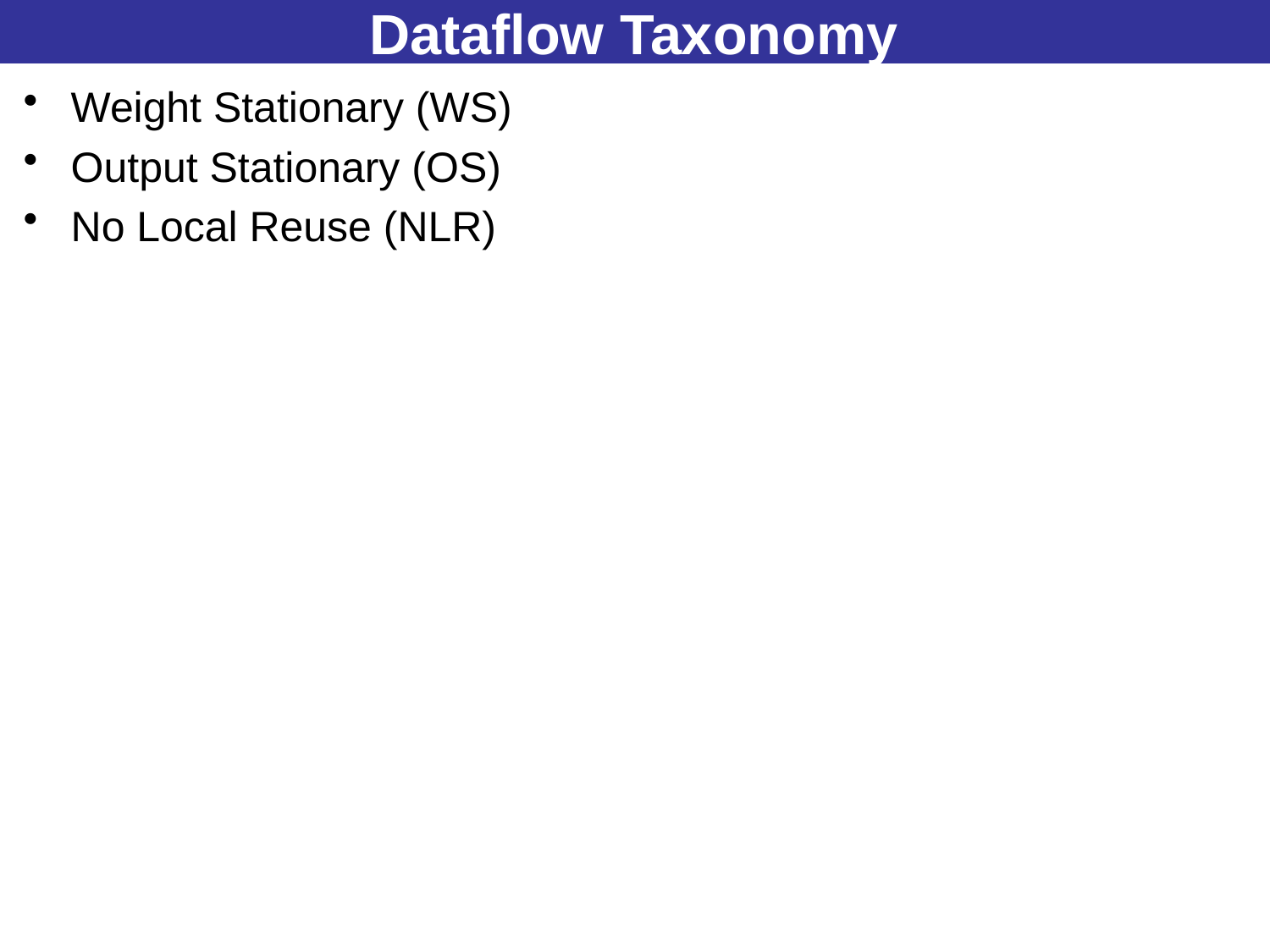

# Dataflow Taxonomy
Weight Stationary (WS)
Output Stationary (OS)
No Local Reuse (NLR)